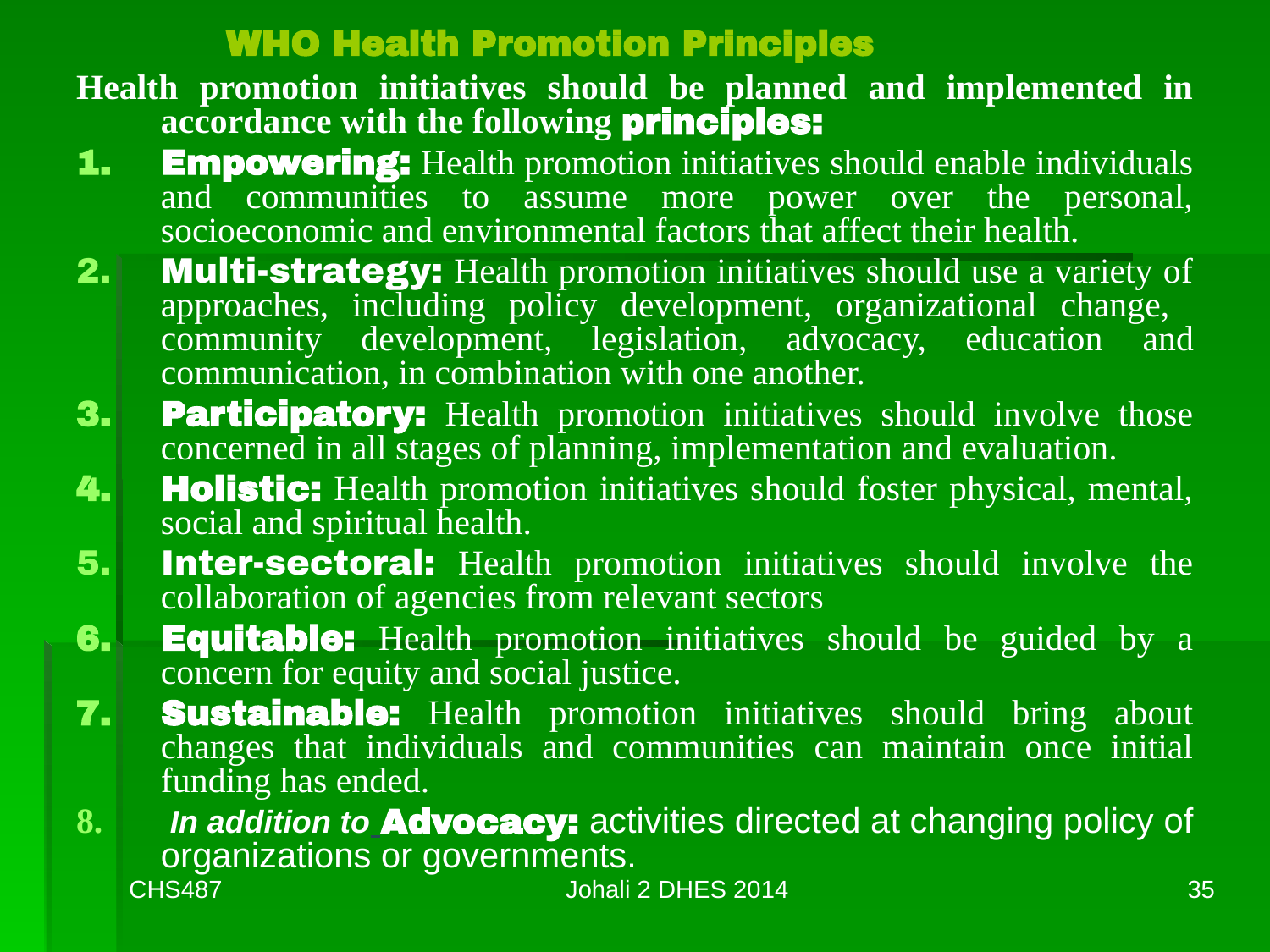

# WHO Health Promotion Principles
Health promotion initiatives should be planned and implemented in accordance with the following principles:
Empowering: Health promotion initiatives should enable individuals and communities to assume more power over the personal, socioeconomic and environmental factors that affect their health.
Multi-strategy: Health promotion initiatives should use a variety of approaches, including policy development, organizational change,  community development, legislation, advocacy, education and communication, in combination with one another.
Participatory: Health promotion initiatives should involve those concerned in all stages of planning, implementation and evaluation.
Holistic: Health promotion initiatives should foster physical, mental, social and spiritual health.
Inter-sectoral: Health promotion initiatives should involve the collaboration of agencies from relevant sectors
Equitable: Health promotion initiatives should be guided by a concern for equity and social justice.
Sustainable: Health promotion initiatives should bring about changes that individuals and communities can maintain once initial funding has ended.
 In addition to Advocacy: activities directed at changing policy of organizations or governments.
CHS487
Johali 2 DHES 2014
35